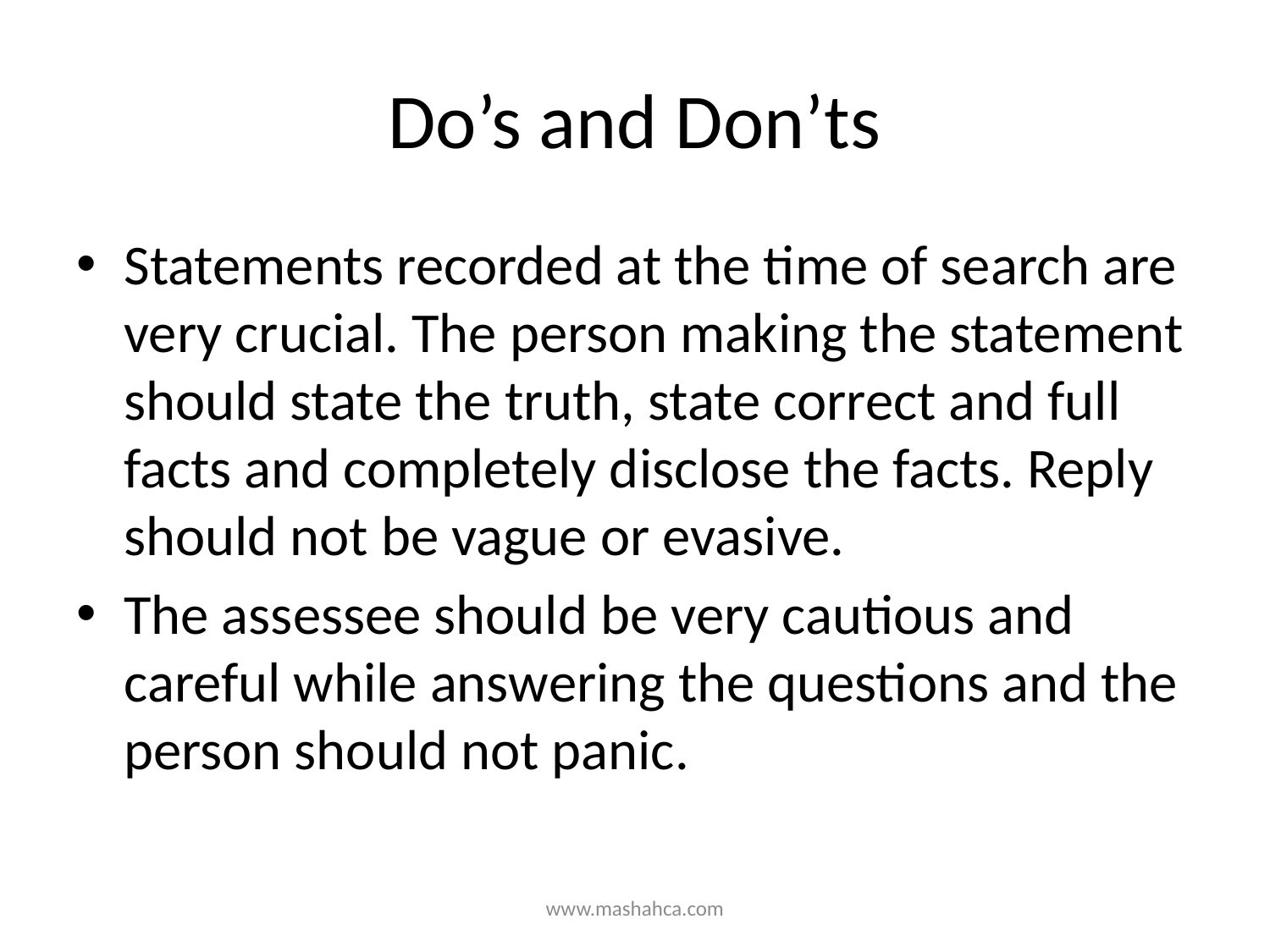

# Do’s and Don’ts
Statements recorded at the time of search are very crucial. The person making the statement should state the truth, state correct and full facts and completely disclose the facts. Reply should not be vague or evasive.
The assessee should be very cautious and careful while answering the questions and the person should not panic.
www.mashahca.com